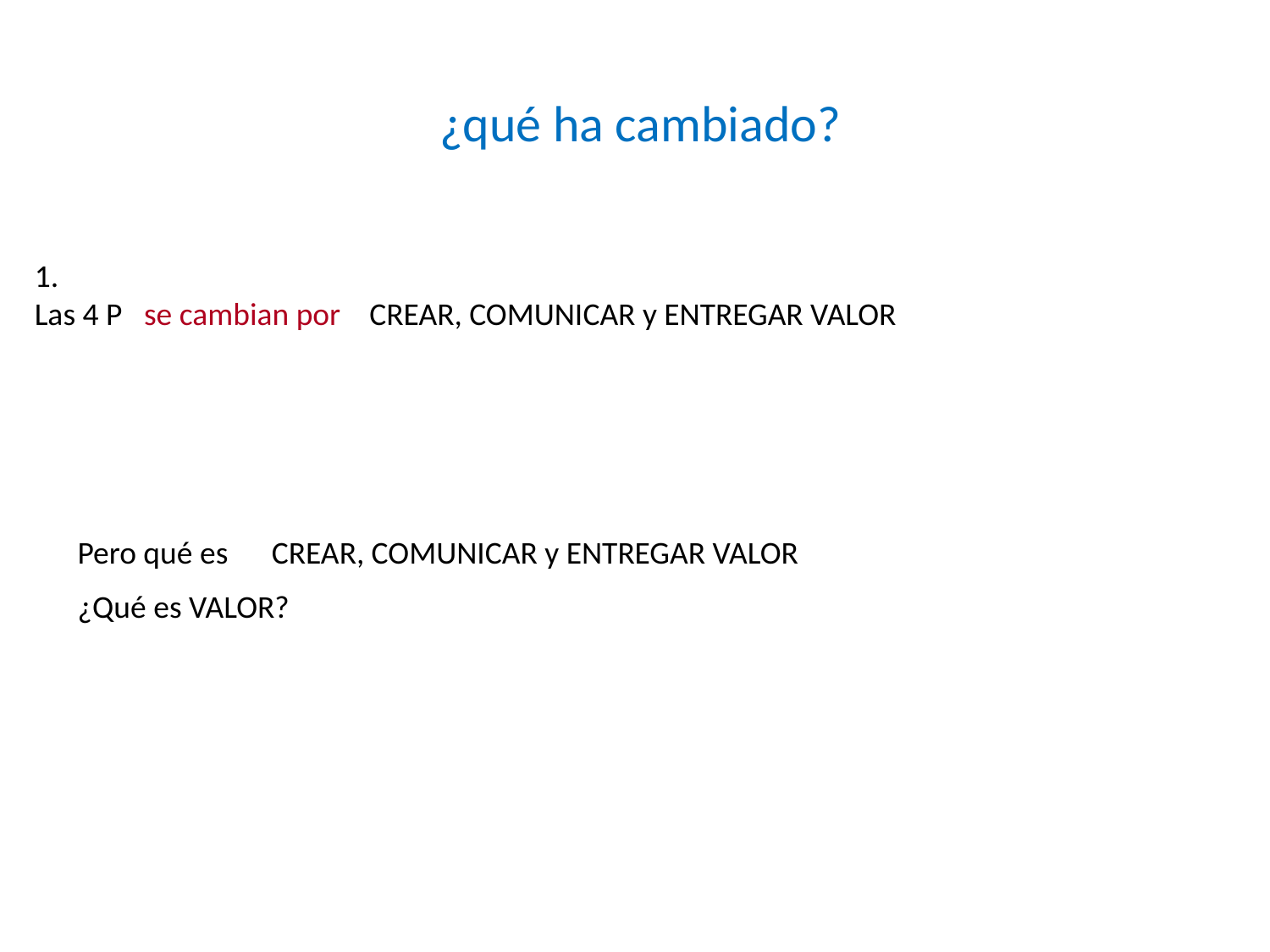

# ¿qué ha cambiado?
1.
Las 4 P   se cambian por    CREAR, COMUNICAR y ENTREGAR VALOR
Pero qué es      CREAR, COMUNICAR y ENTREGAR VALOR
¿Qué es VALOR?